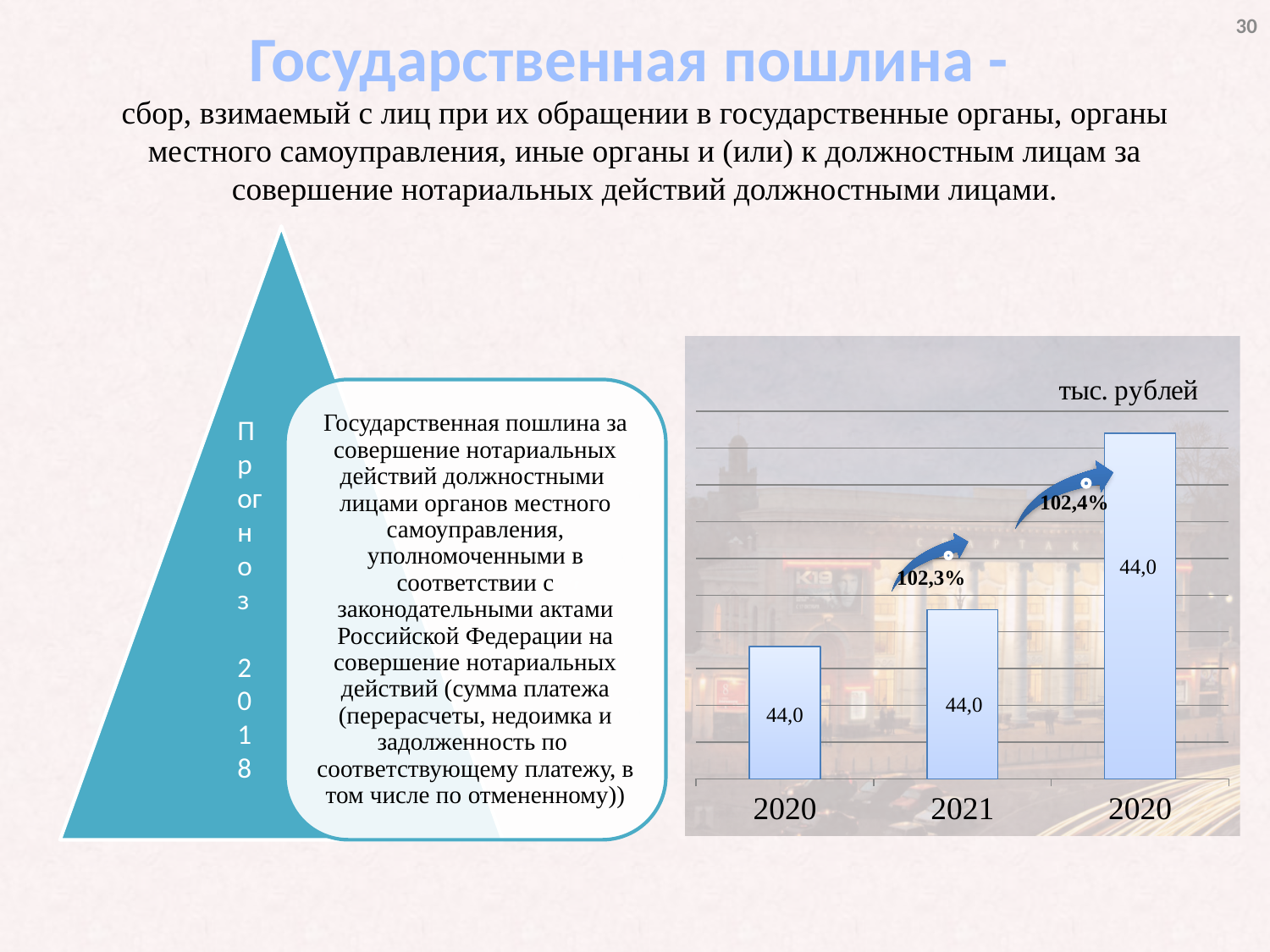

# Государственная пошлина -
30
сбор, взимаемый с лиц при их обращении в государственные органы, органы местного самоуправления, иные органы и (или) к должностным лицам за совершение нотариальных действий должностными лицами.

Государственная пошлина за совершение нотариальных действий должностными  лицами органов местного самоуправления, уполномоченными в соответствии с законодательными актами Российской Федерации на совершение нотариальных действий (сумма платежа (перерасчеты, недоимка и задолженность по  соответствующему платежу, в том числе по отмененному))

### Chart: тыс. рублей

| Category | Государственная пошлина |
|---|---|
| 2020 | 145.3 |
| 2021 | 145.8 |
| 2020 | 148.2 |
Прогноз
 2018

102,4%

102,3%